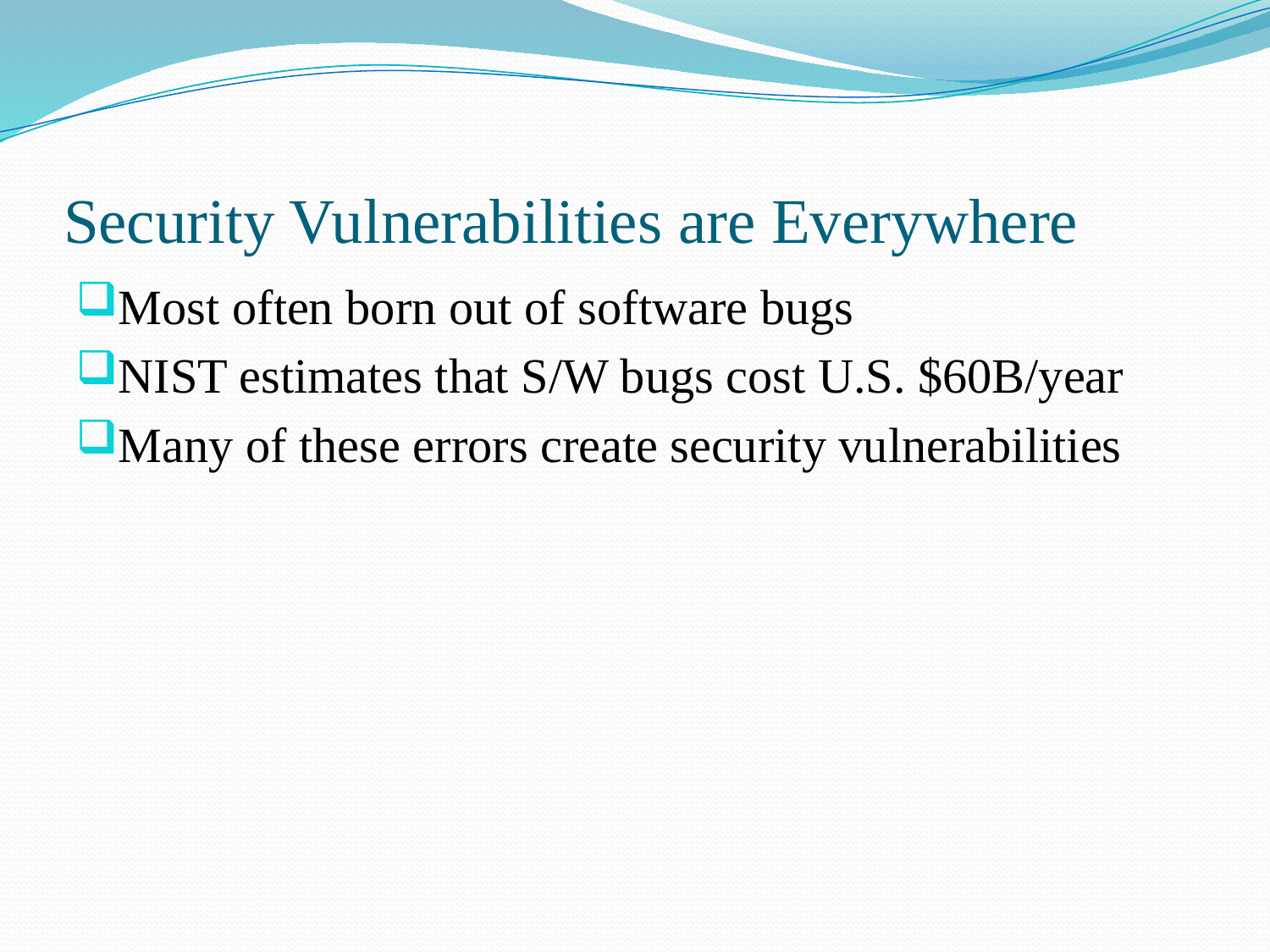

# Security Vulnerabilities are Everywhere
Most often born out of software bugs
NIST estimates that S/W bugs cost U.S. $60B/year
Many of these errors create security vulnerabilities